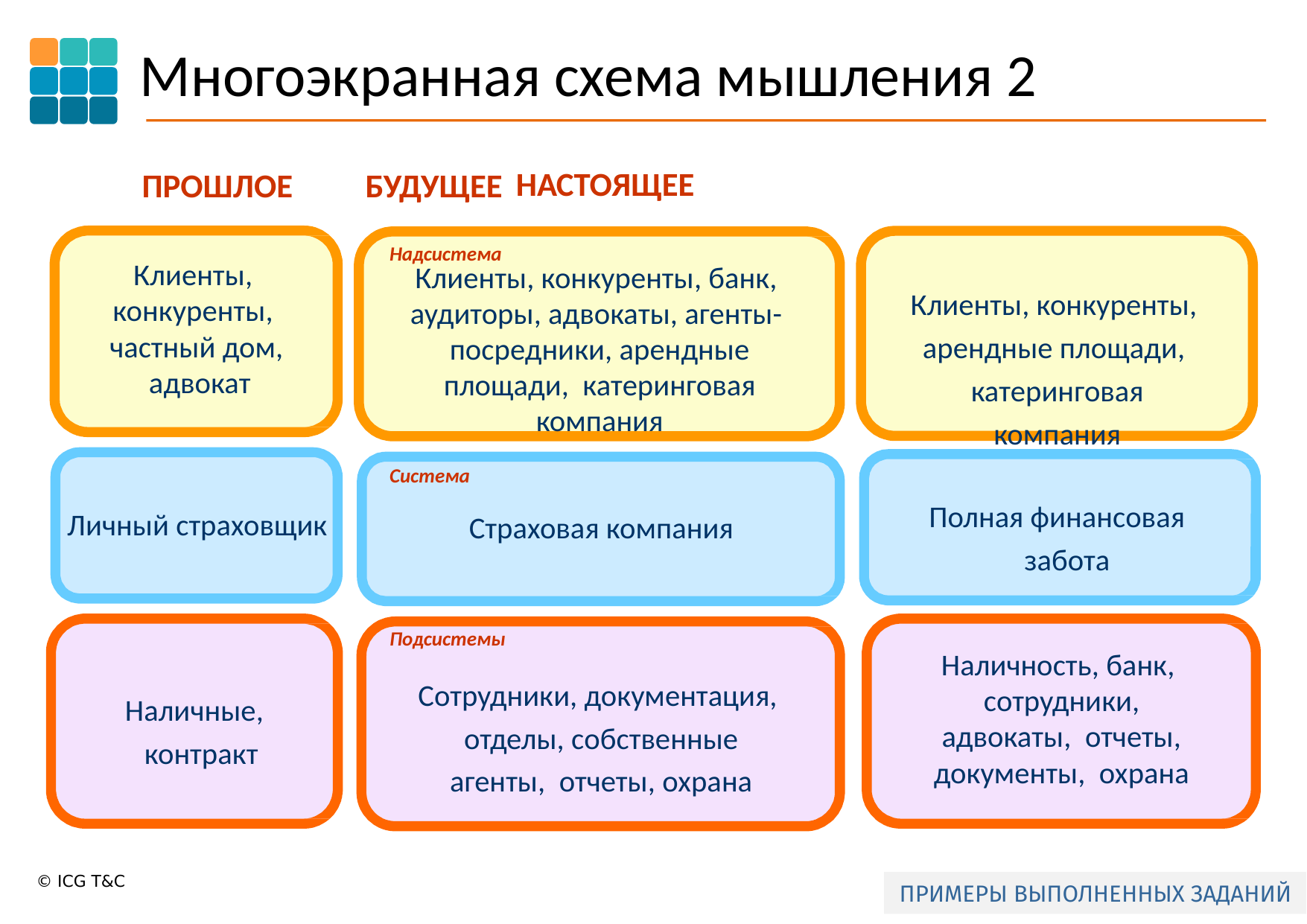

# Многоэкранная схема мышления 2

НАСТОЯЩЕЕ
ПРОШЛОЕ	БУДУЩЕЕ

Надсистема
Клиенты,  конкуренты,  частный дом,  адвокат
Клиенты, конкуренты, банк,  аудиторы, адвокаты, агенты-  посредники, арендные площади,  катеринговая компания
Клиенты, конкуренты,  арендные площади,  катеринговая компания

Система
Полная финансовая  забота
Личный страховщик
Страховая компания

Подсистемы
Наличность, банк,  сотрудники, адвокаты,  отчеты, документы,  охрана
Сотрудники, документация,  отделы, собственные агенты,  отчеты, охрана
Наличные,  контракт
© ICG T&C

ПРИМЕРЫ ВЫПОЛНЕННЫХ ЗАДАНИЙ